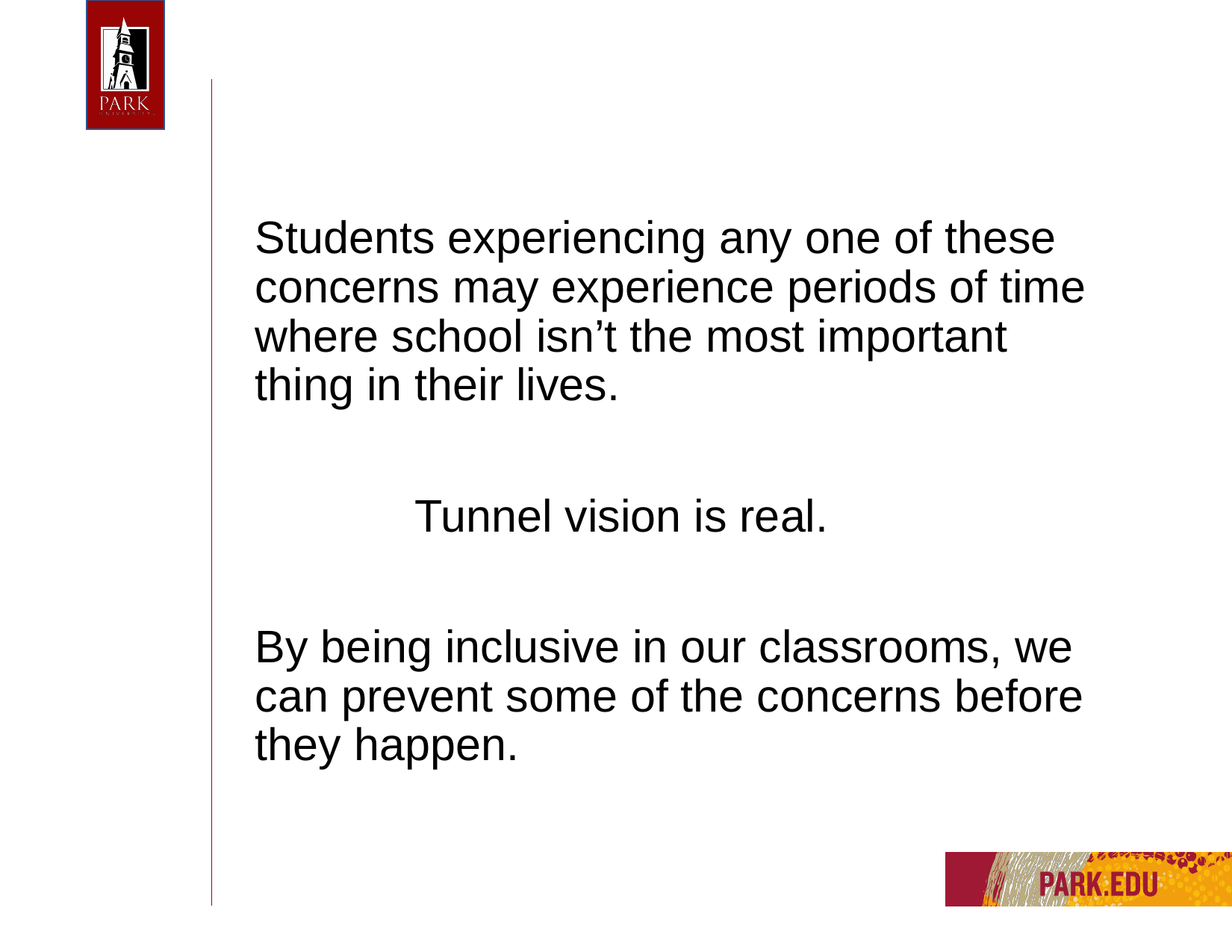

Students experiencing any one of these concerns may experience periods of time where school isn’t the most important thing in their lives.

Tunnel vision is real.

By being inclusive in our classrooms, we can prevent some of the concerns before they happen.